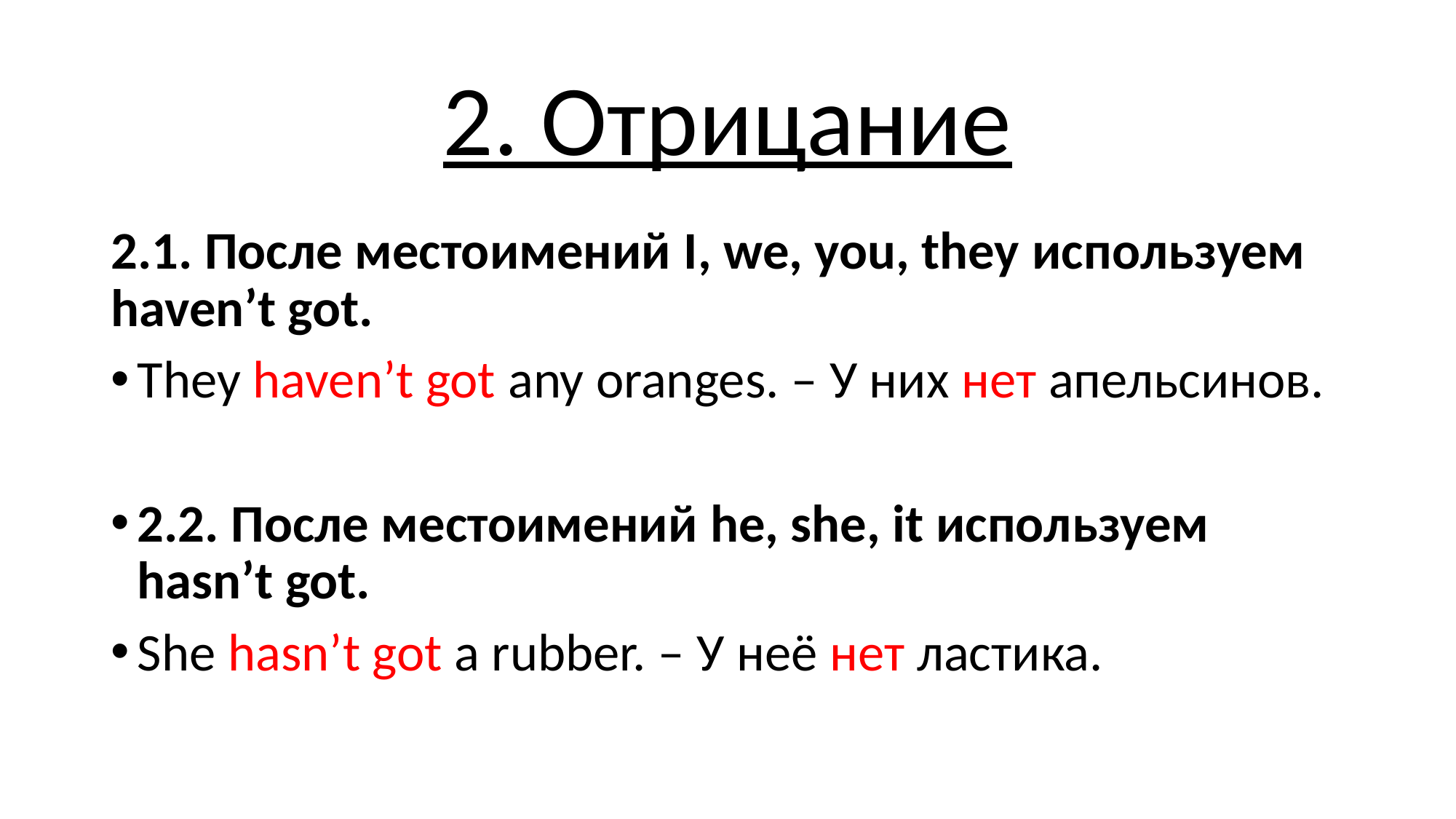

# 2. Отрицание
2.1. После местоимений I, we, you, they используем haven’t got.
They haven’t got any oranges. – У них нет апельсинов.

2.2. После местоимений he, she, it используем hasn’t got.
She hasn’t got a rubber. – У неё нет ластика.